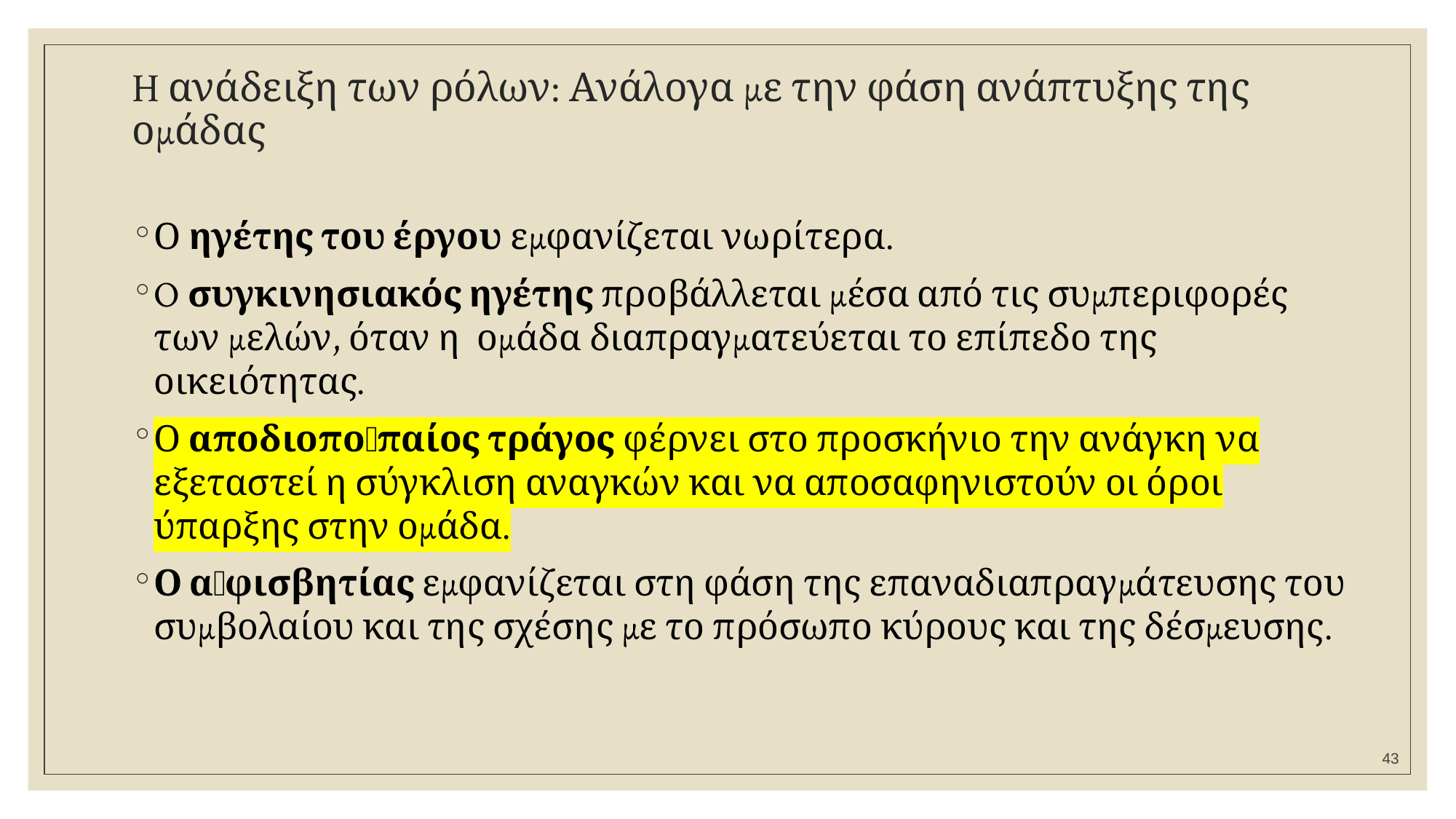

# H ανάδειξη των ρόλων: Ανάλογα με την φάση ανάπτυξης της ομάδας
Ο ηγέτης του έργου εμφανίζεται νωρίτερα.
O συγκινησιακός ηγέτης προβάλλεται μέσα από τις συμπεριφορές των μελών, όταν η  ομάδα διαπραγματεύεται το επίπεδο της οικειότητας.
Ο αποδιοπομπαίος τράγος φέρνει στο προσκήνιο την ανάγκη να εξεταστεί η σύγκλιση αναγκών και να αποσαφηνιστούν οι όροι ύπαρξης στην ομάδα.
Ο αμφισβητίας εμφανίζεται στη φάση της επαναδιαπραγμάτευσης του συμβολαίου και της σχέσης με το πρόσωπο κύρους και της δέσμευσης.

43